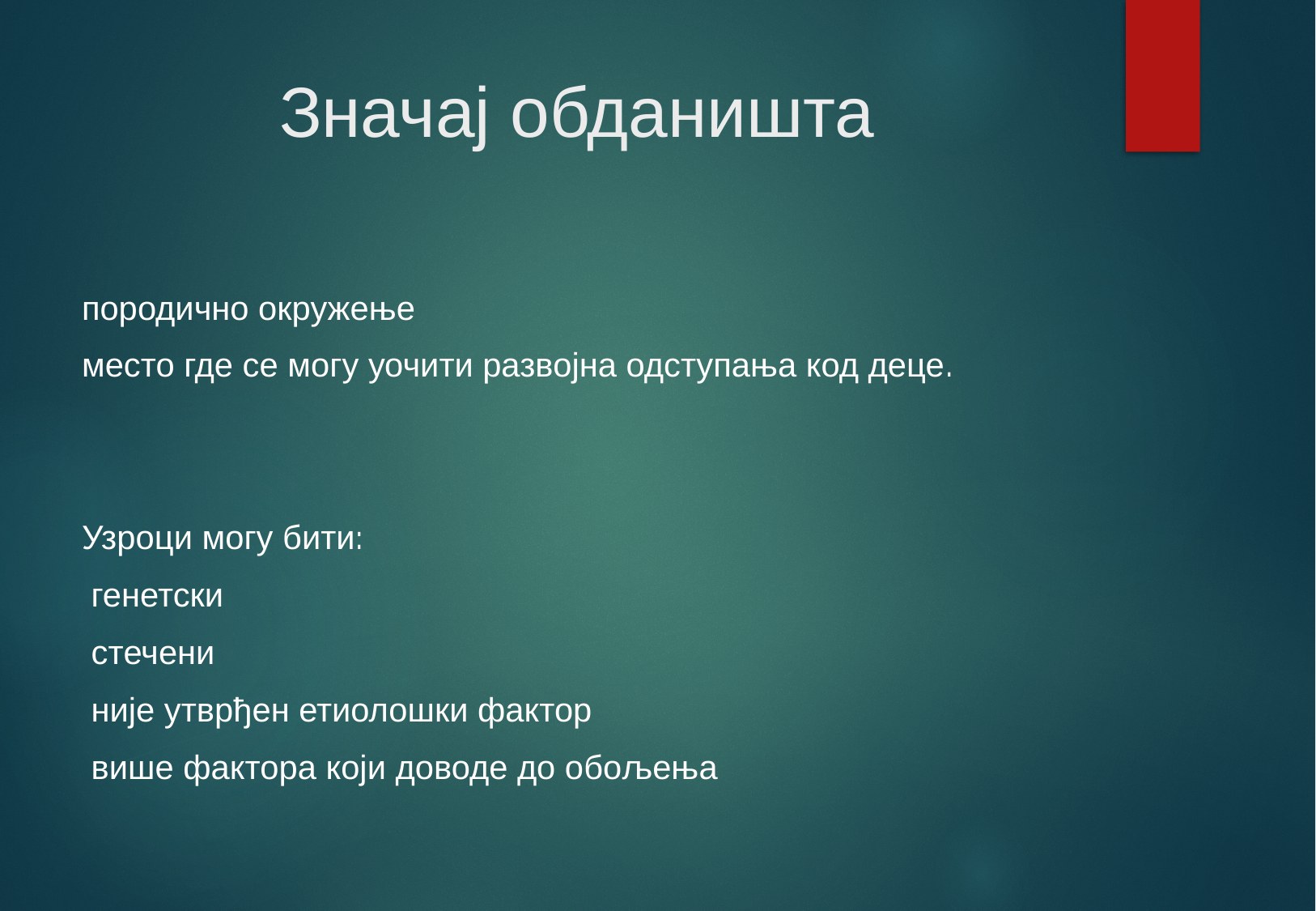

# Значај обданишта
породично окружење
место где се могу уочити развојна одступања код деце.

Узроци могу бити:
 генетски
 стечени
 није утврђен етиолошки фактор
 више фактора који доводе до обољења